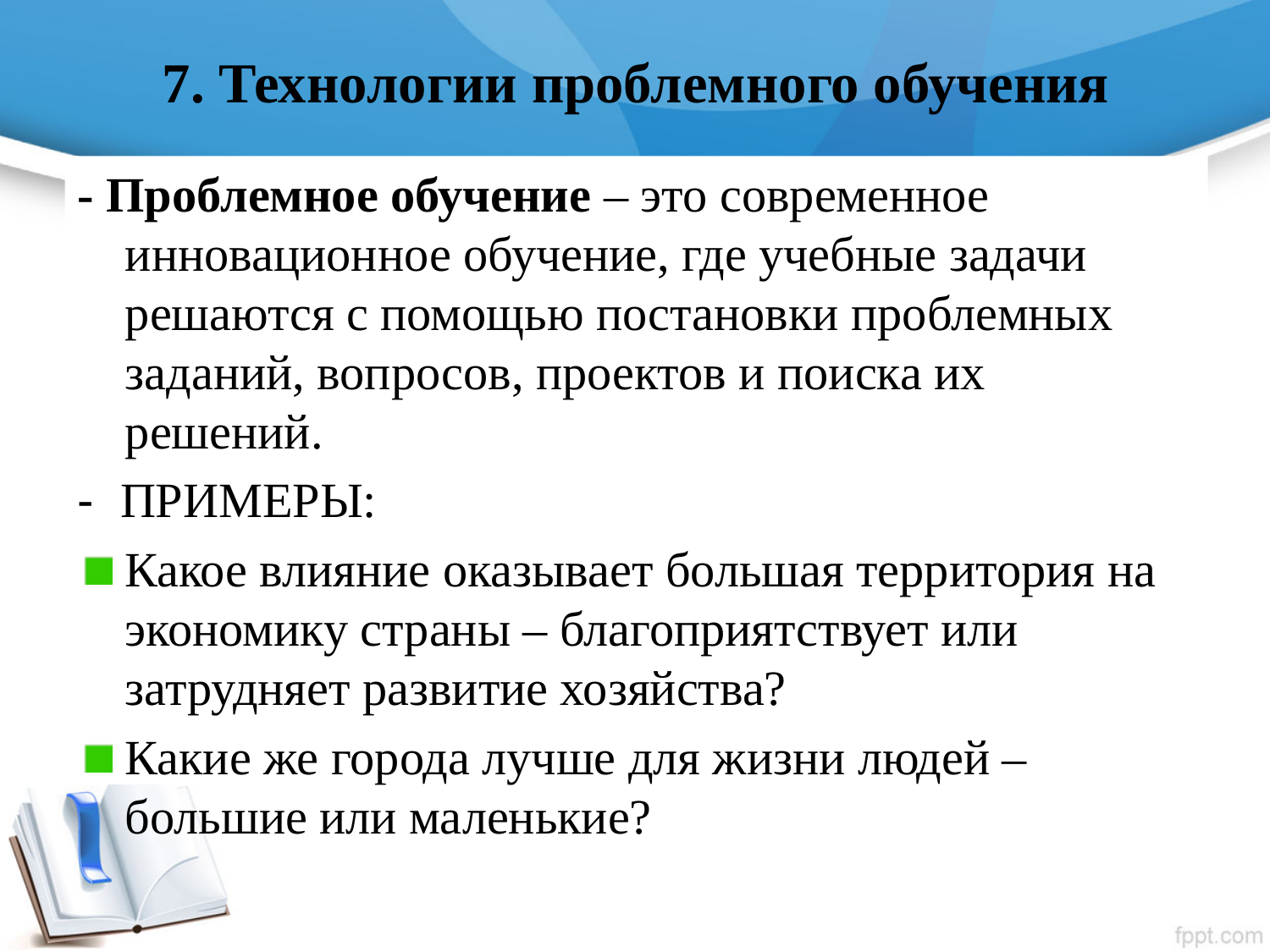

# 7. Технологии проблемного обучения
- Проблемное обучение – это современное инновационное обучение, где учебные задачи решаются с помощью постановки проблемных заданий, вопросов, проектов и поиска их решений.
-  ПРИМЕРЫ:
Какое влияние оказывает большая территория на экономику страны – благоприятствует или затрудняет развитие хозяйства?
Какие же города лучше для жизни людей – большие или маленькие?